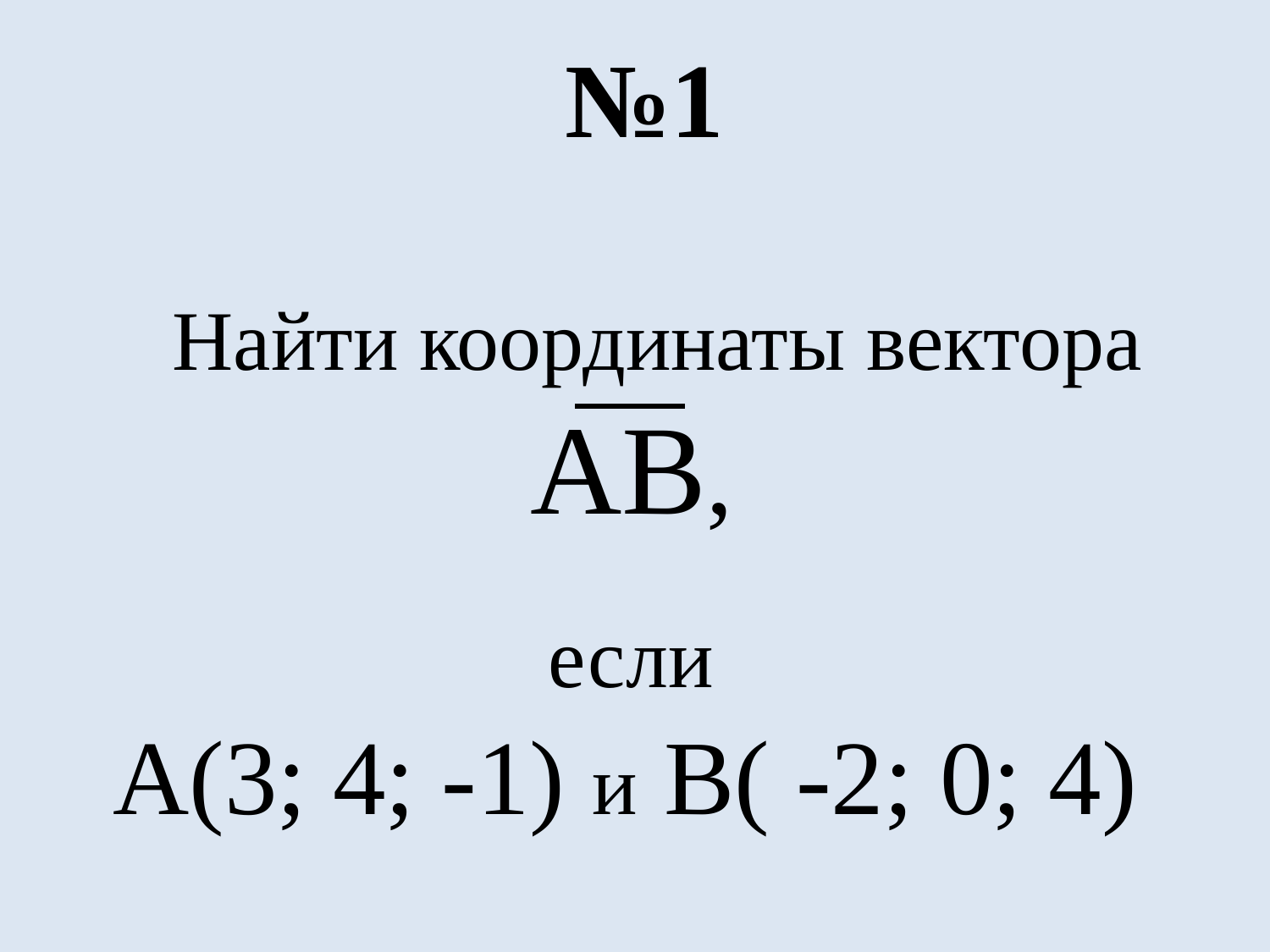

№1

Найти координаты вектора АВ,

если
А(3; 4; -1) и В( -2; 0; 4)